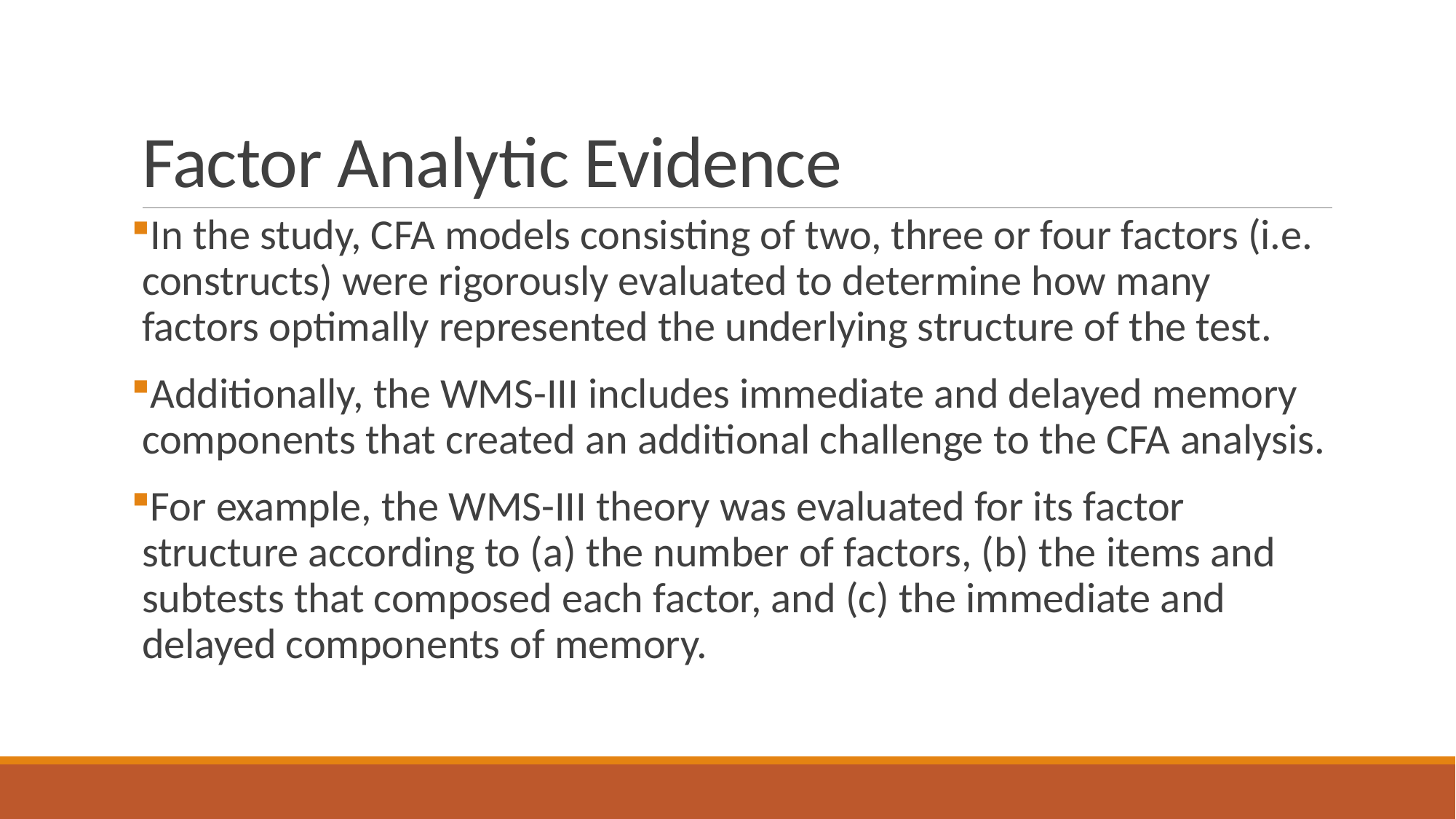

# Factor Analytic Evidence
In the study, CFA models consisting of two, three or four factors (i.e. constructs) were rigorously evaluated to determine how many factors optimally represented the underlying structure of the test.
Additionally, the WMS-III includes immediate and delayed memory components that created an additional challenge to the CFA analysis.
For example, the WMS-III theory was evaluated for its factor structure according to (a) the number of factors, (b) the items and subtests that composed each factor, and (c) the immediate and delayed components of memory.